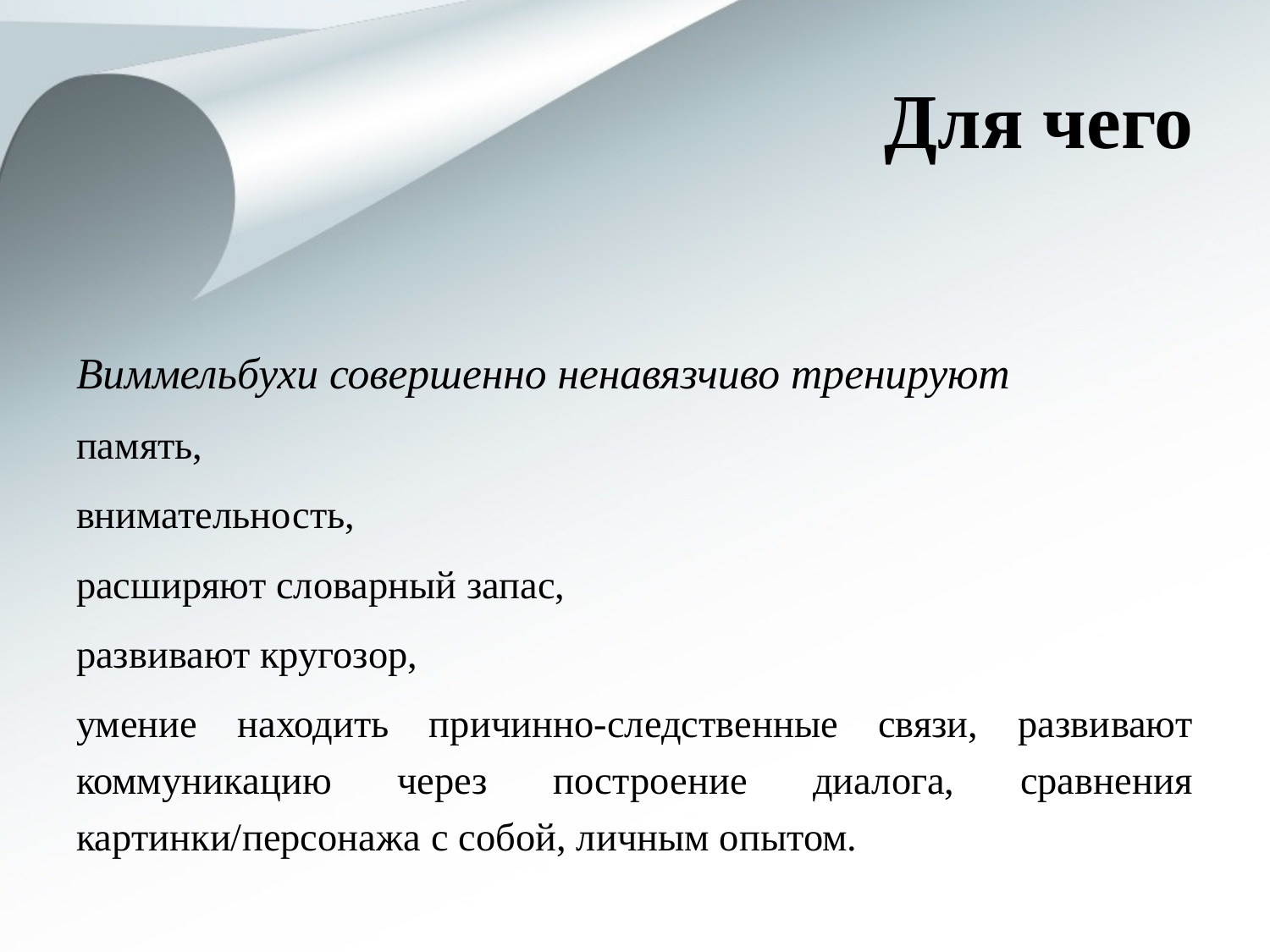

# Для чего

Виммельбухи совершенно ненавязчиво тренируют
память,
внимательность,
расширяют словарный запас,
развивают кругозор,
умение находить причинно-следственные связи, развивают коммуникацию через построение диалога, сравнения картинки/персонажа с собой, личным опытом.